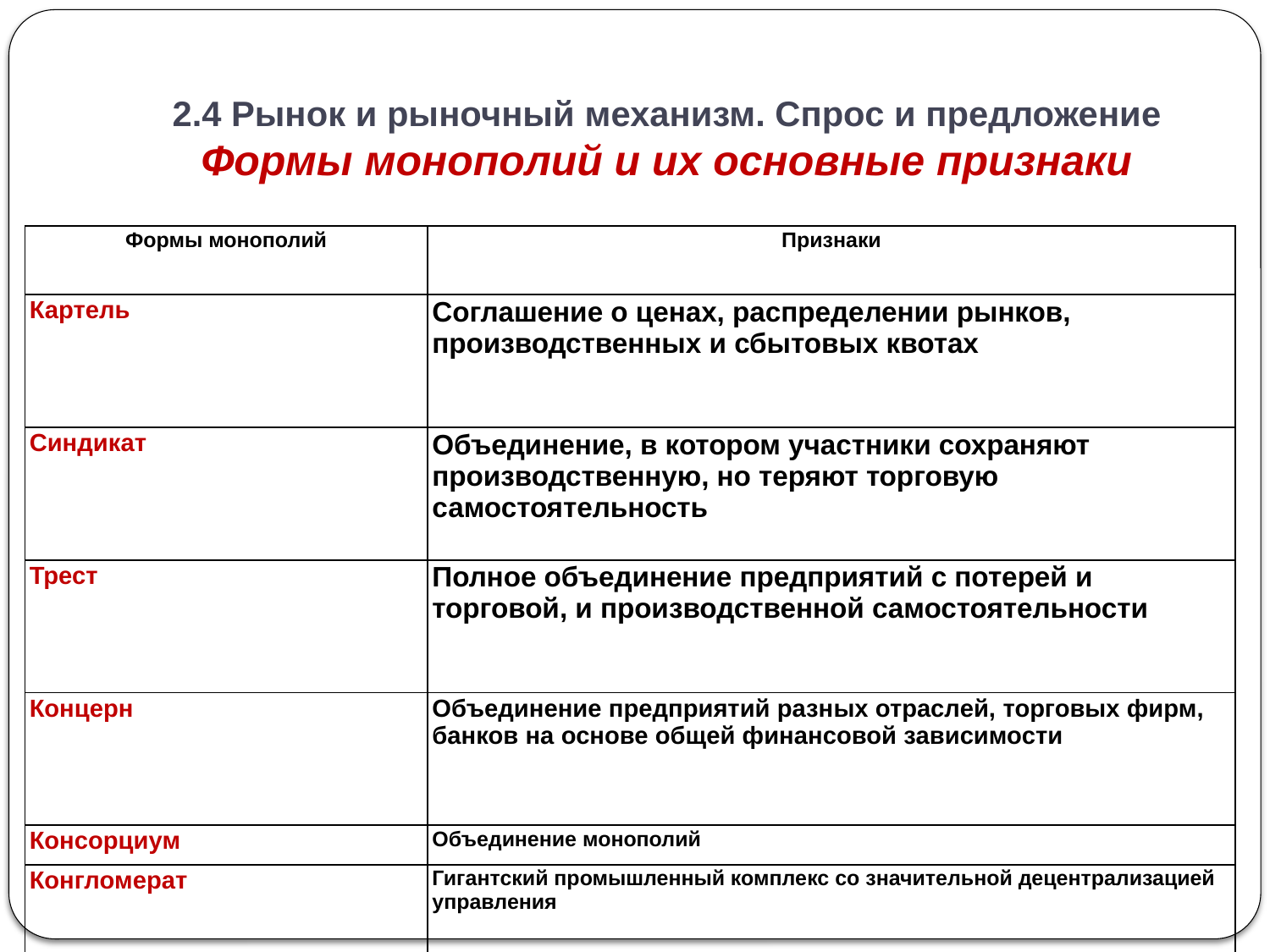

# 2.4 Рынок и рыночный механизм. Спрос и предложение Формы монополий и их основные признаки
| Формы монополий | Признаки |
| --- | --- |
| Картель | Соглашение о ценах, распределении рынков, производственных и сбытовых квотах |
| Синдикат | Объединение, в котором участники сохраняют производственную, но теряют торговую самостоятельность |
| Трест | Полное объединение предприятий с потерей и торговой, и производственной самостоятельности |
| Концерн | Объединение предприятий разных отраслей, торговых фирм, банков на основе общей финансовой зависимости |
| Консорциум | Объединение монополий |
| Конгломерат | Гигантский промышленный комплекс со значительной децентрализацией управления |